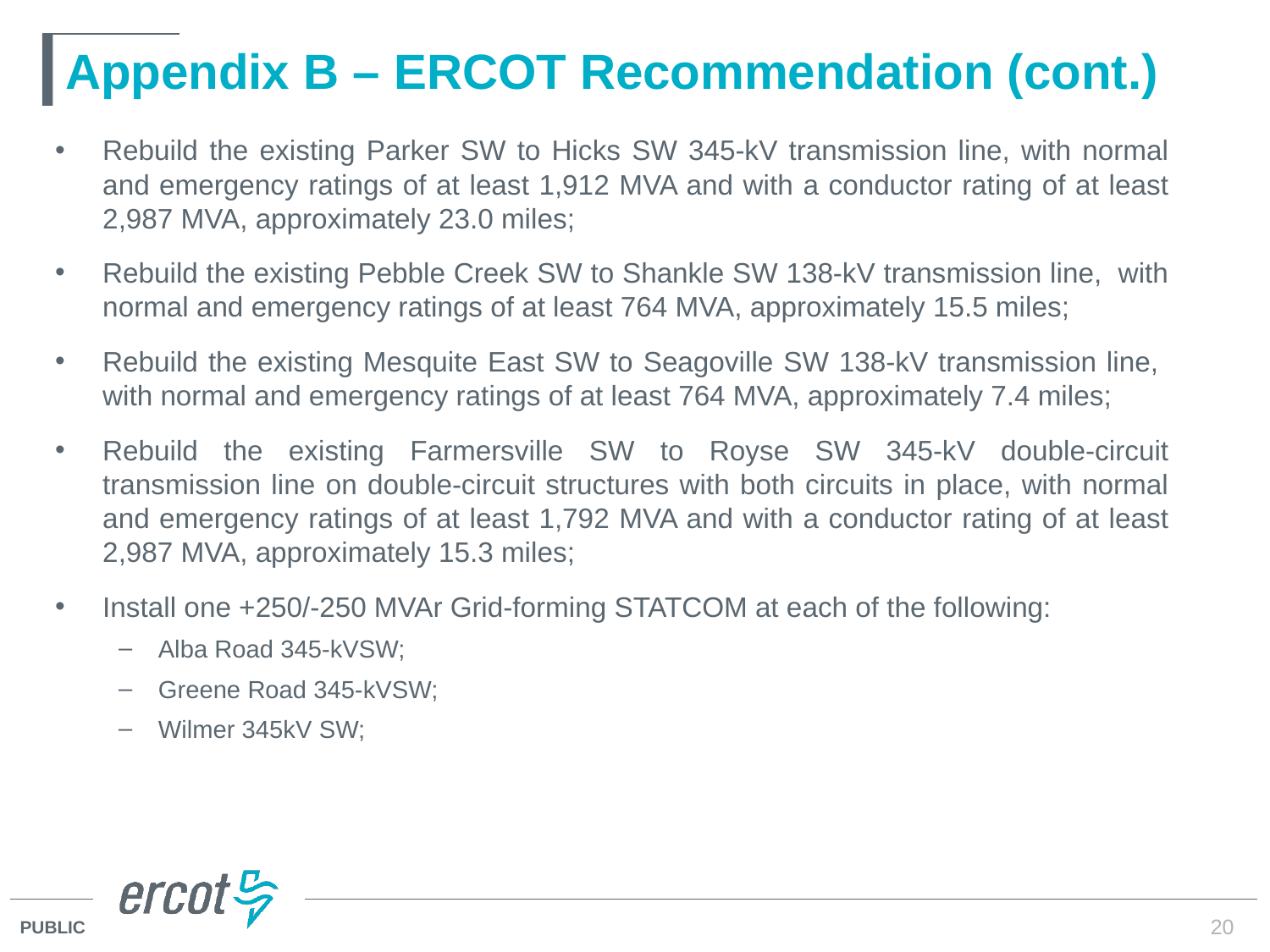

# Appendix B – ERCOT Recommendation (cont.)
Rebuild the existing Parker SW to Hicks SW 345-kV transmission line, with normal and emergency ratings of at least 1,912 MVA and with a conductor rating of at least 2,987 MVA, approximately 23.0 miles;
Rebuild the existing Pebble Creek SW to Shankle SW 138-kV transmission line,  with normal and emergency ratings of at least 764 MVA, approximately 15.5 miles;
Rebuild the existing Mesquite East SW to Seagoville SW 138-kV transmission line,  with normal and emergency ratings of at least 764 MVA, approximately 7.4 miles;
Rebuild the existing Farmersville SW to Royse SW 345-kV double-circuit transmission line on double-circuit structures with both circuits in place, with normal and emergency ratings of at least 1,792 MVA and with a conductor rating of at least 2,987 MVA, approximately 15.3 miles;
Install one +250/-250 MVAr Grid-forming STATCOM at each of the following:
Alba Road 345-kVSW;
Greene Road 345-kVSW;
Wilmer 345kV SW;
20